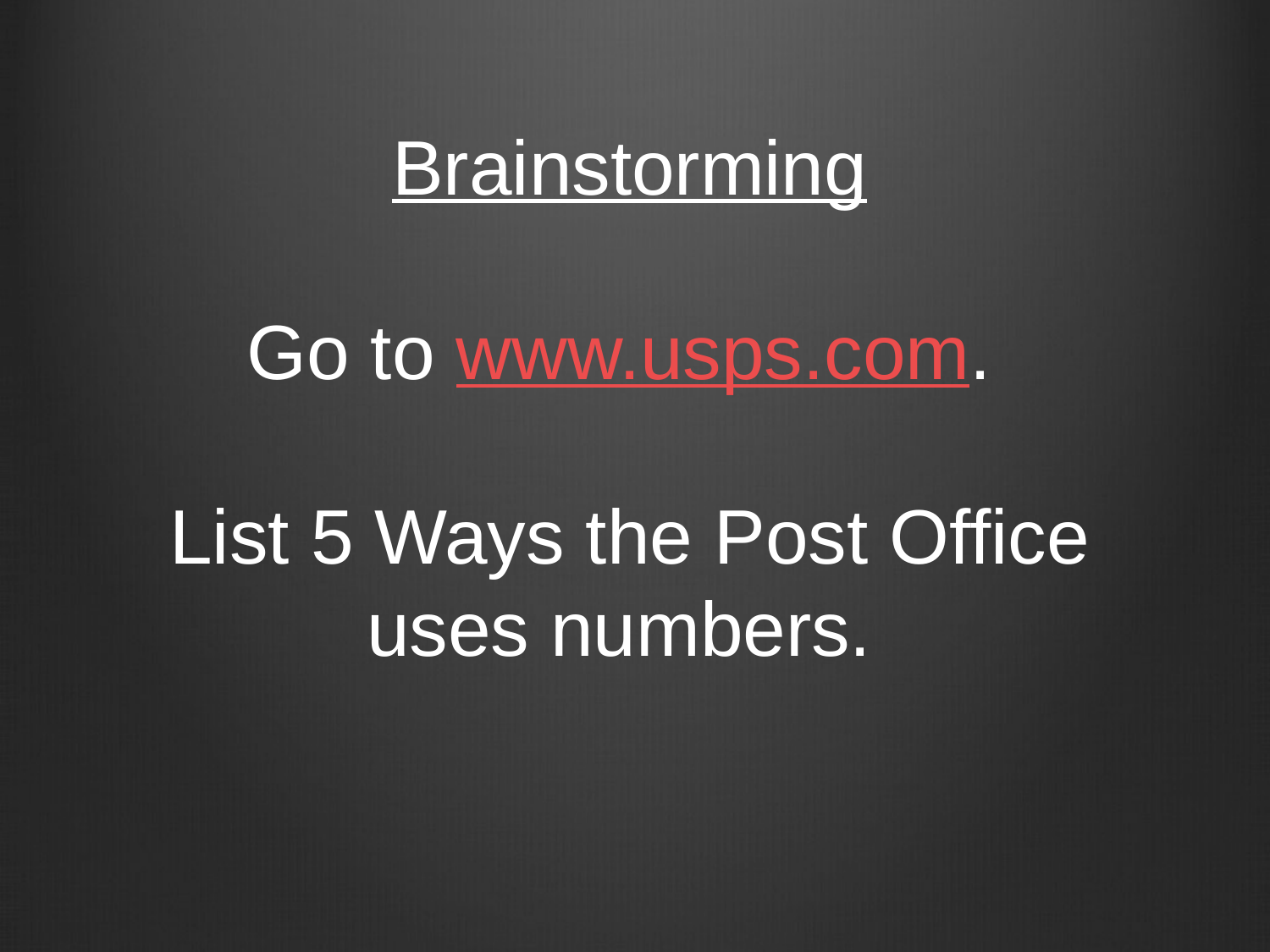

# Brainstorming Go to www.usps.com. List 5 Ways the Post Office uses numbers.